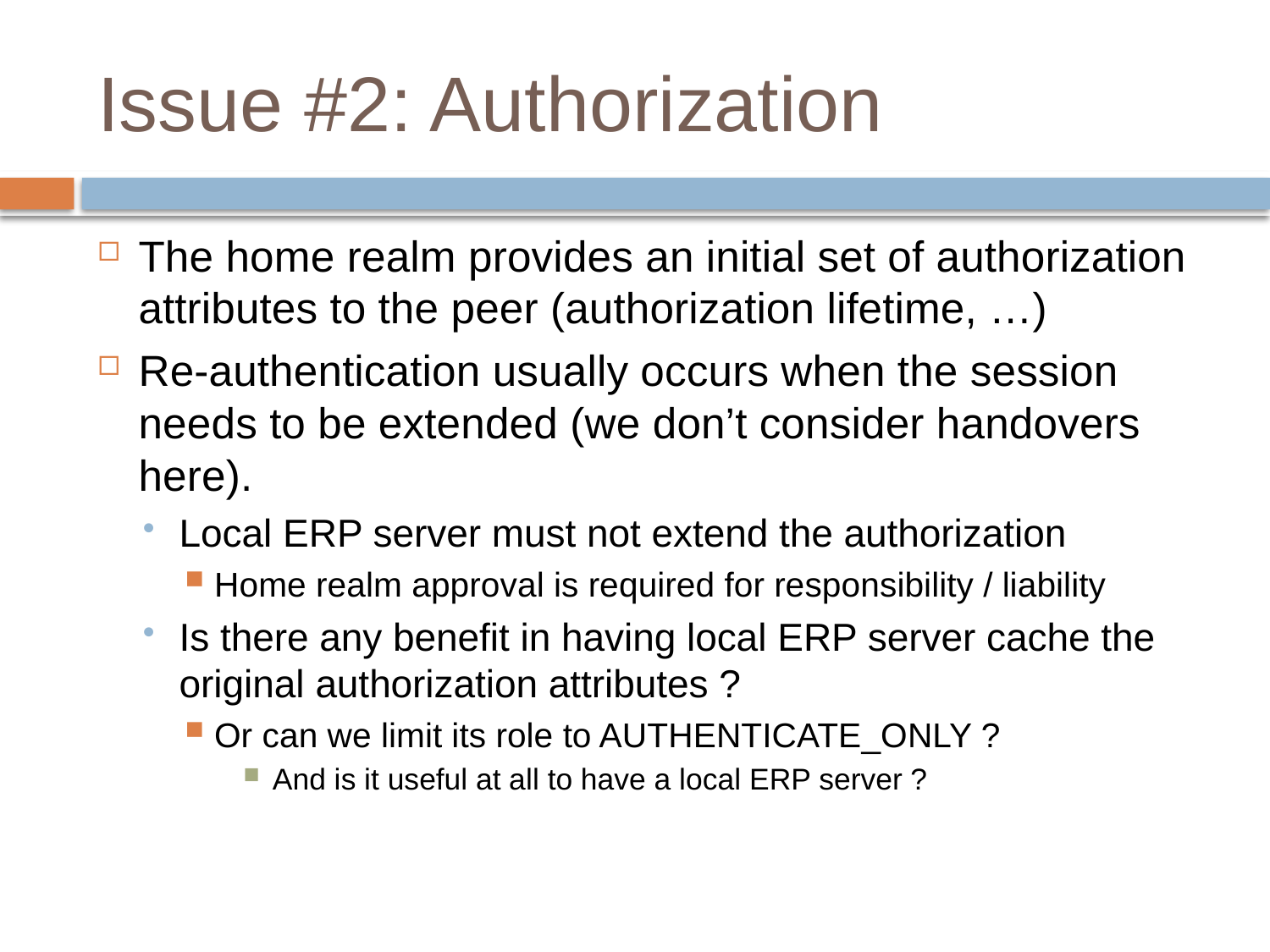

# Issue #2: Authorization
The home realm provides an initial set of authorization attributes to the peer (authorization lifetime, …)
Re-authentication usually occurs when the session needs to be extended (we don’t consider handovers here).
Local ERP server must not extend the authorization
Home realm approval is required for responsibility / liability
Is there any benefit in having local ERP server cache the original authorization attributes ?
Or can we limit its role to AUTHENTICATE_ONLY ?
And is it useful at all to have a local ERP server ?